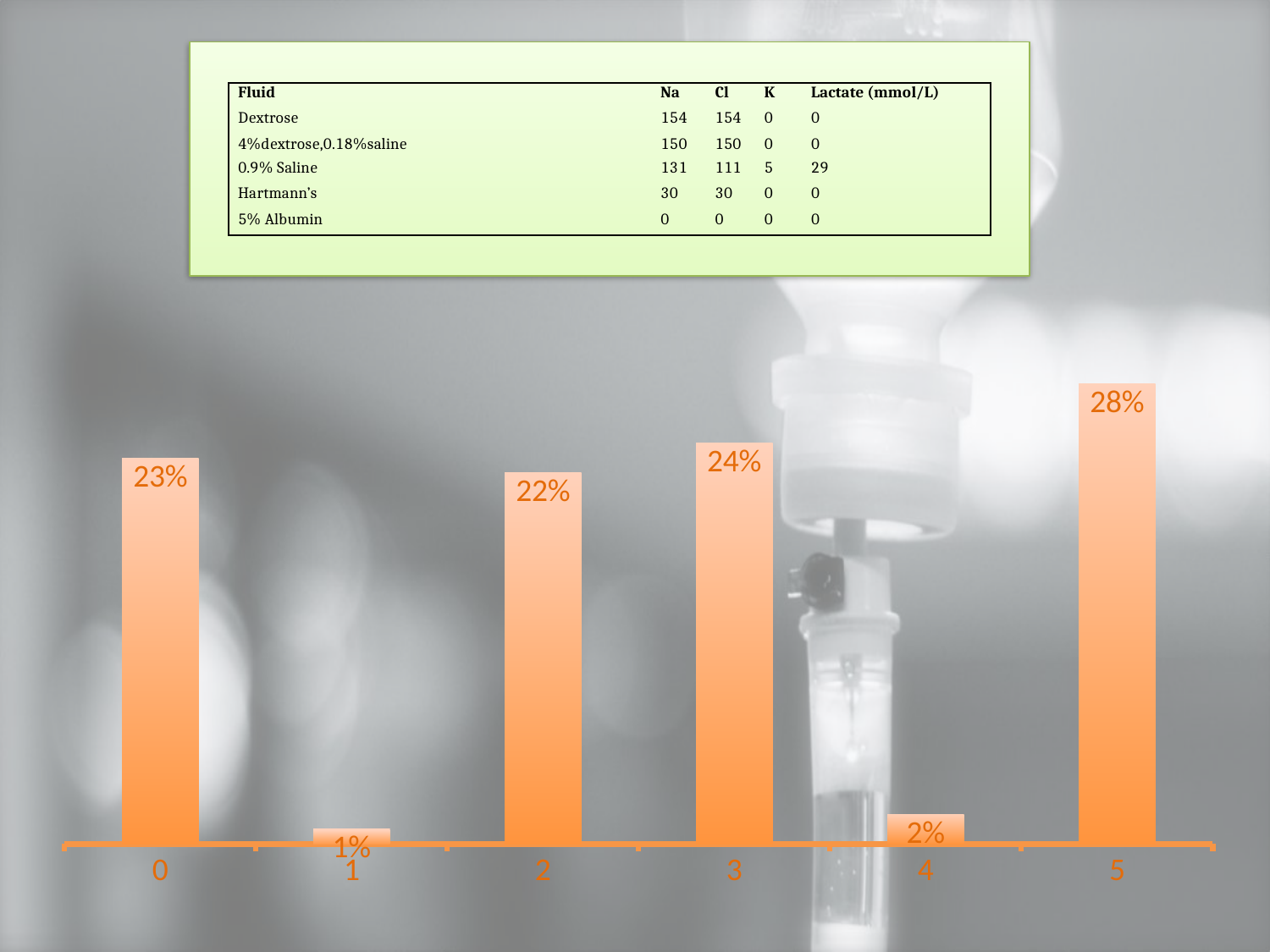

| Fluid |  | Na | Cl | K | Lactate (mmol/L) |
| --- | --- | --- | --- | --- | --- |
| Dextrose |  | 154 | 154 | 0 | 0 |
| 4%dextrose,0.18%saline |  | 150 | 150 | 0 | 0 |
| 0.9% Saline |  | 131 | 111 | 5 | 29 |
| Hartmann’s |  | 30 | 30 | 0 | 0 |
| 5% Albumin |  | 0 | 0 | 0 | 0 |

### Chart

| Category |  |
|---|---|
| 0 | 23.21428571428572 |
| 1 | 0.892857142857143 |
| 2 | 22.32142857142857 |
| 3 | 24.10714285714285 |
| 4 | 1.785714285714286 |
| 5 | 27.67857142857143 |